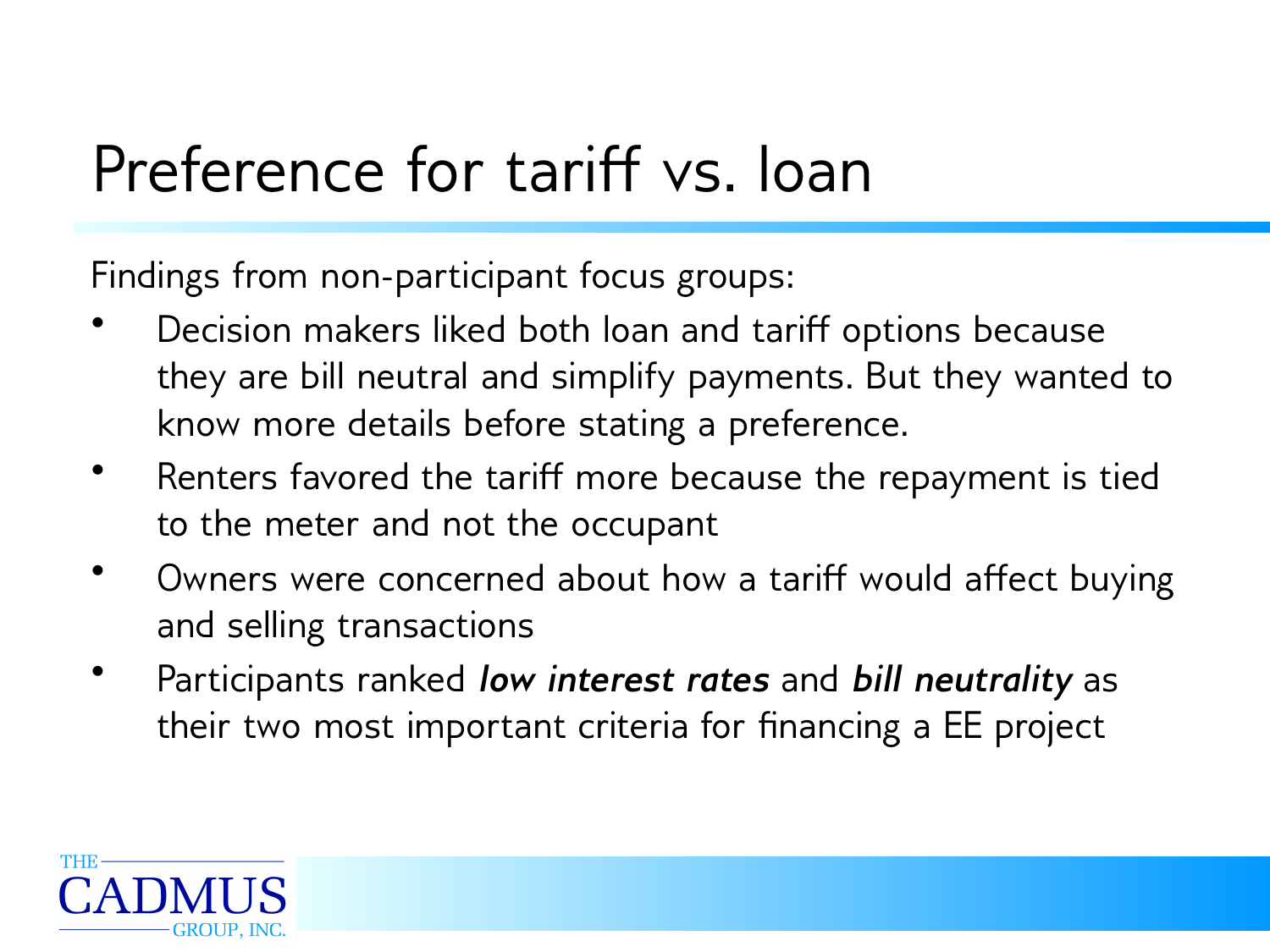

# Preference for tariff vs. loan
Findings from non-participant focus groups:
Decision makers liked both loan and tariff options because they are bill neutral and simplify payments. But they wanted to know more details before stating a preference.
Renters favored the tariff more because the repayment is tied to the meter and not the occupant
Owners were concerned about how a tariff would affect buying and selling transactions
Participants ranked low interest rates and bill neutrality as their two most important criteria for financing a EE project